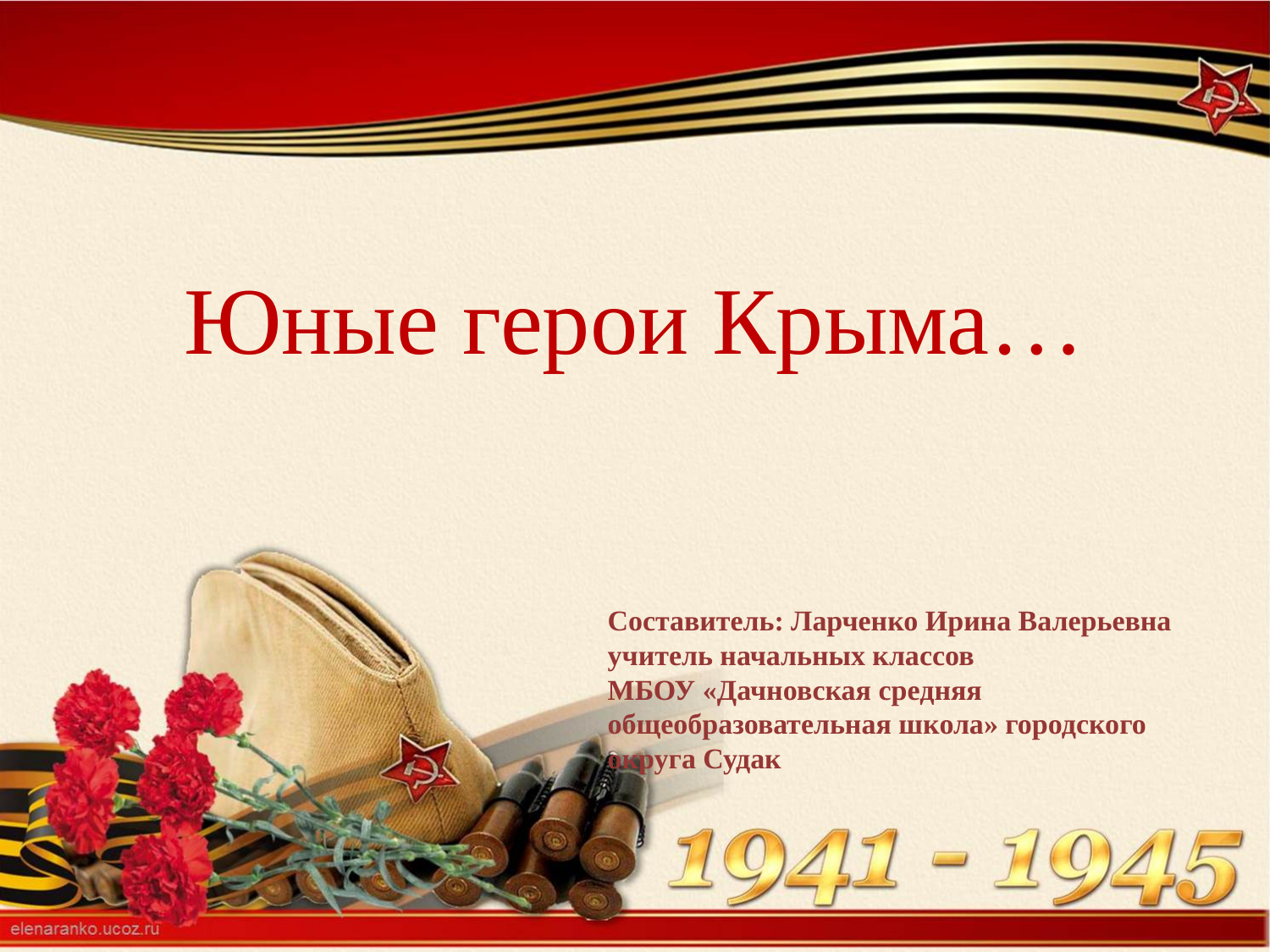

# Юные герои Крыма…
Составитель: Ларченко Ирина Валерьевна
учитель начальных классов
МБОУ «Дачновская средняя общеобразовательная школа» городского округа Судак